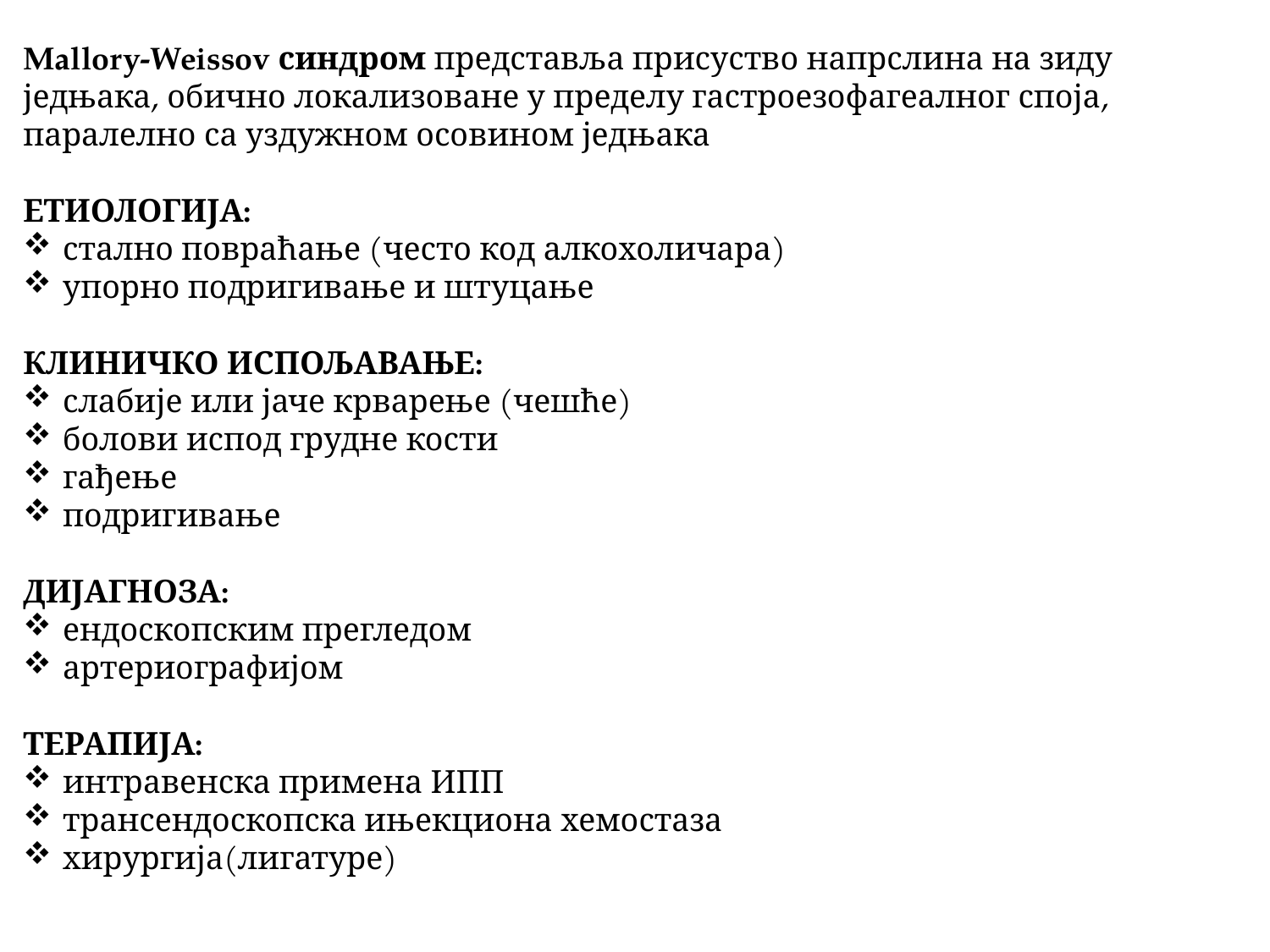

Mallory-Weissov синдром представља присуство напрслина на зиду једњака, обично локализоване у пределу гастроезофагеалног споја, паралелно са уздужном осовином једњака

ЕТИОЛОГИЈА:
стално повраћање (често код алкохоличара)
упорно подригивање и штуцање

КЛИНИЧКО ИСПОЉАВАЊЕ:
слабије или јаче крварење (чешће)
болови испод грудне кости
гађење
подригивање

ДИЈАГНОЗА:
ендоскопским прегледом
артериографијом

ТЕРАПИЈА:
интравенска примена ИПП
трансендоскопска ињекциона хемостаза
хирургија(лигатуре)